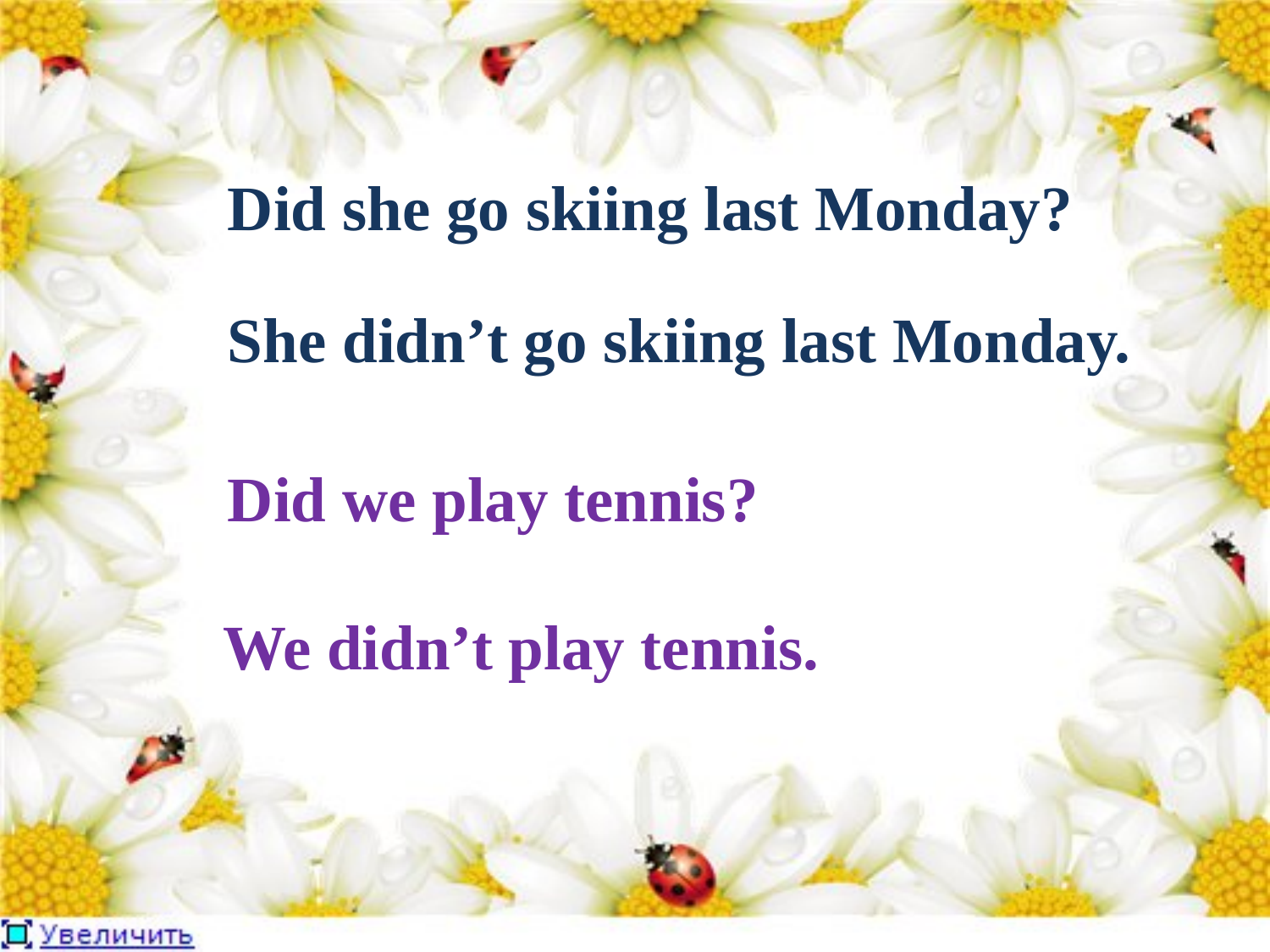

# Did she go skiing last Monday?
She didn’t go skiing last Monday.
Did we play tennis?
We didn’t play tennis.